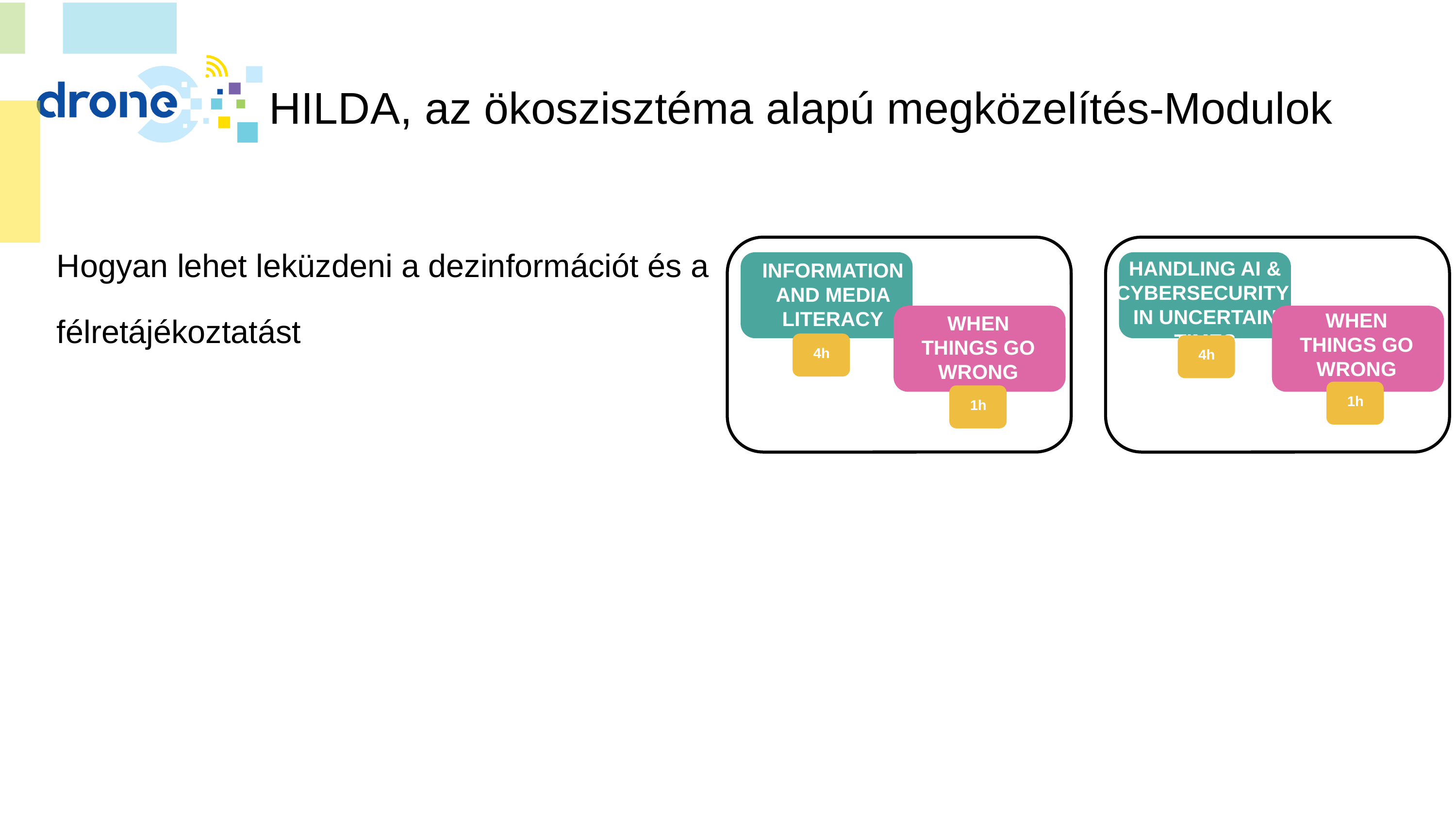

HILDA, az ökoszisztéma alapú megközelítés-Modulok

Hogyan lehet leküzdeni a dezinformációt és a félretájékoztatást

HANDLING AI &
CYBERSECURITY
IN UNCERTAIN TIMES

INFORMATION AND MEDIA LITERACY
WHEN THINGS GO WRONG

WHEN THINGS GO WRONG

4h

4h

1h

1h